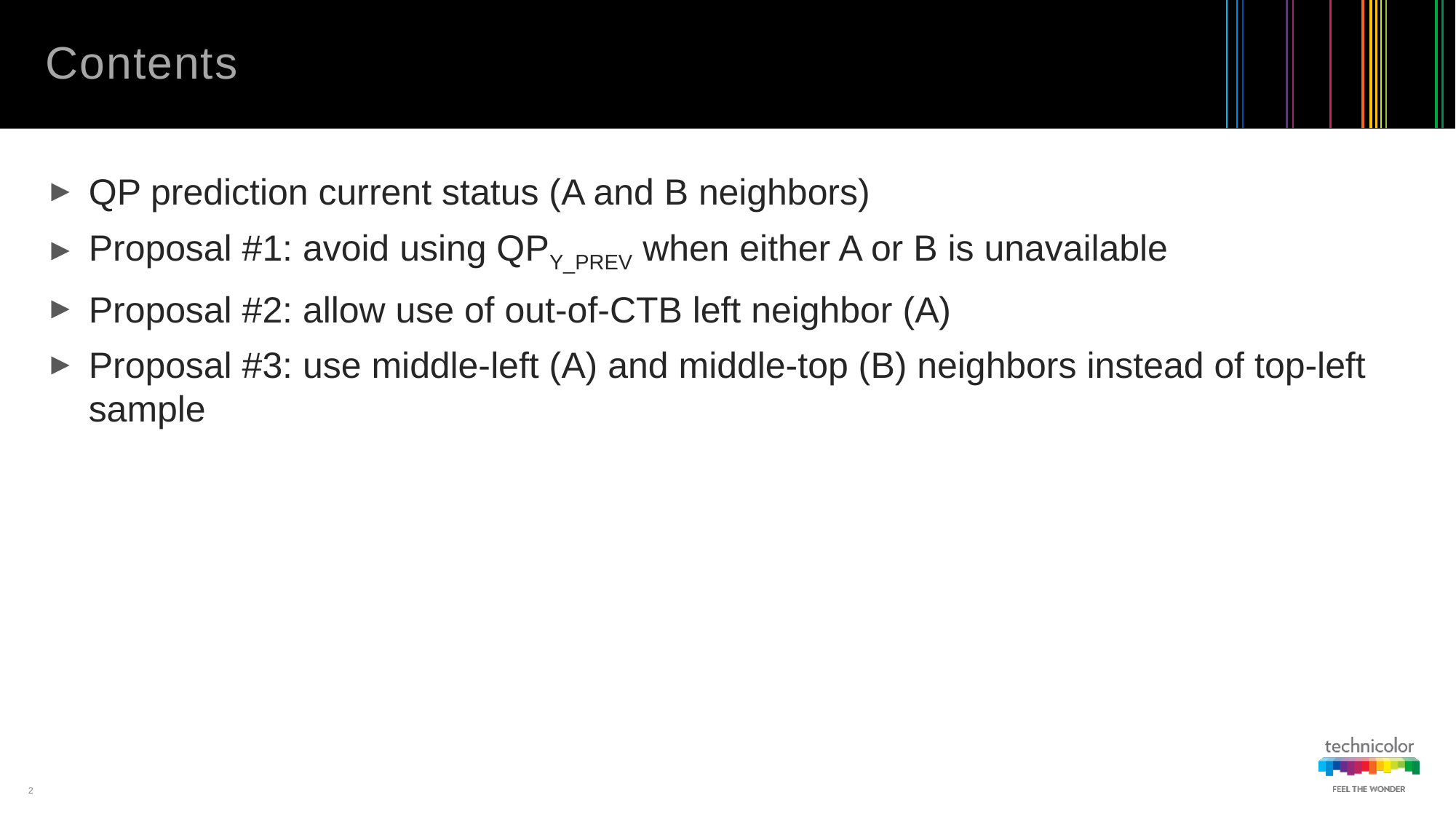

# Contents
QP prediction current status (A and B neighbors)
Proposal #1: avoid using QPY_PREV when either A or B is unavailable
Proposal #2: allow use of out-of-CTB left neighbor (A)
Proposal #3: use middle-left (A) and middle-top (B) neighbors instead of top-left sample
2